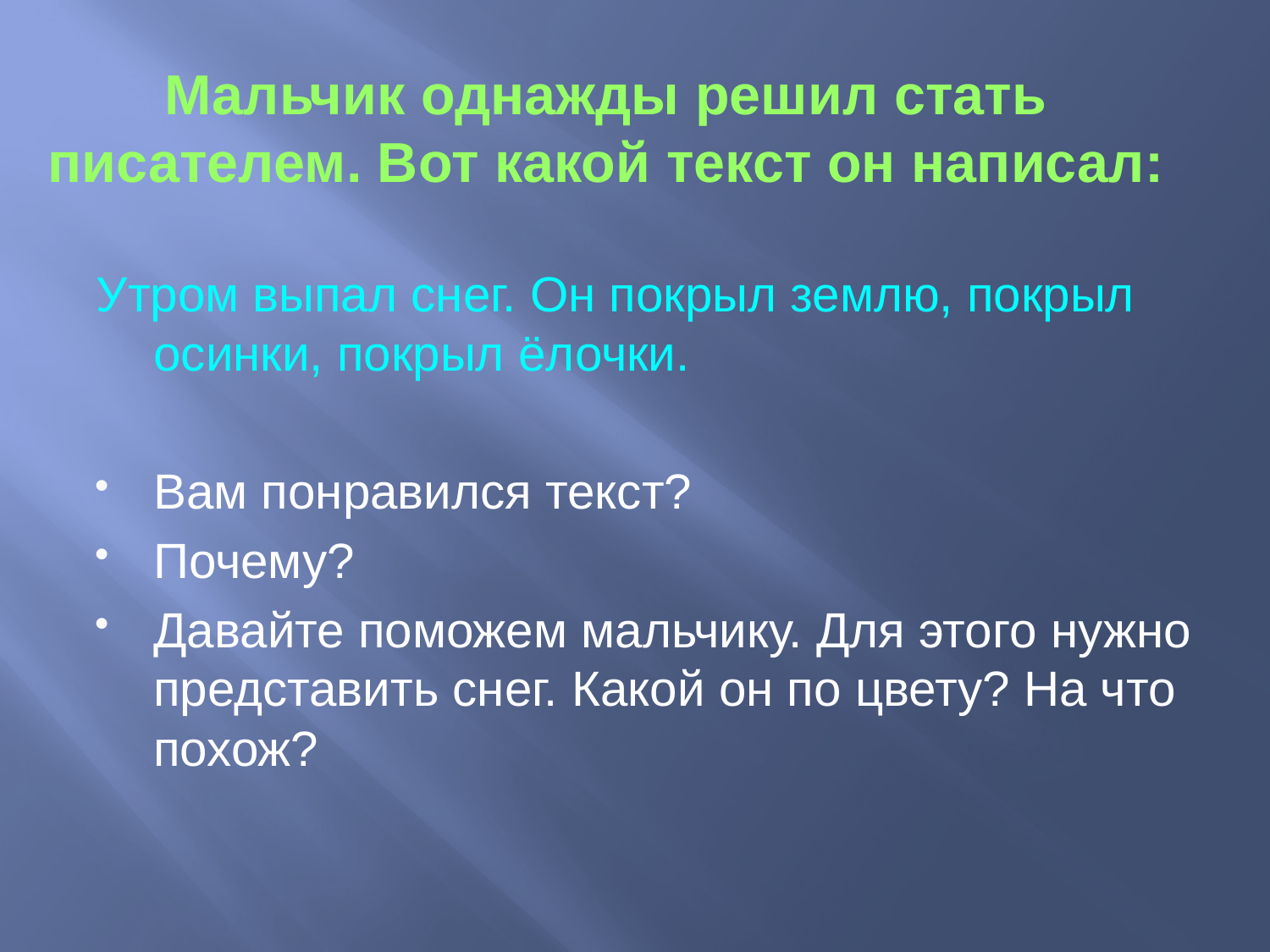

# Мальчик однажды решил стать писателем. Вот какой текст он написал:
Утром выпал снег. Он покрыл землю, покрыл осинки, покрыл ёлочки.

Вам понравился текст?
Почему?
Давайте поможем мальчику. Для этого нужно представить снег. Какой он по цвету? На что похож?